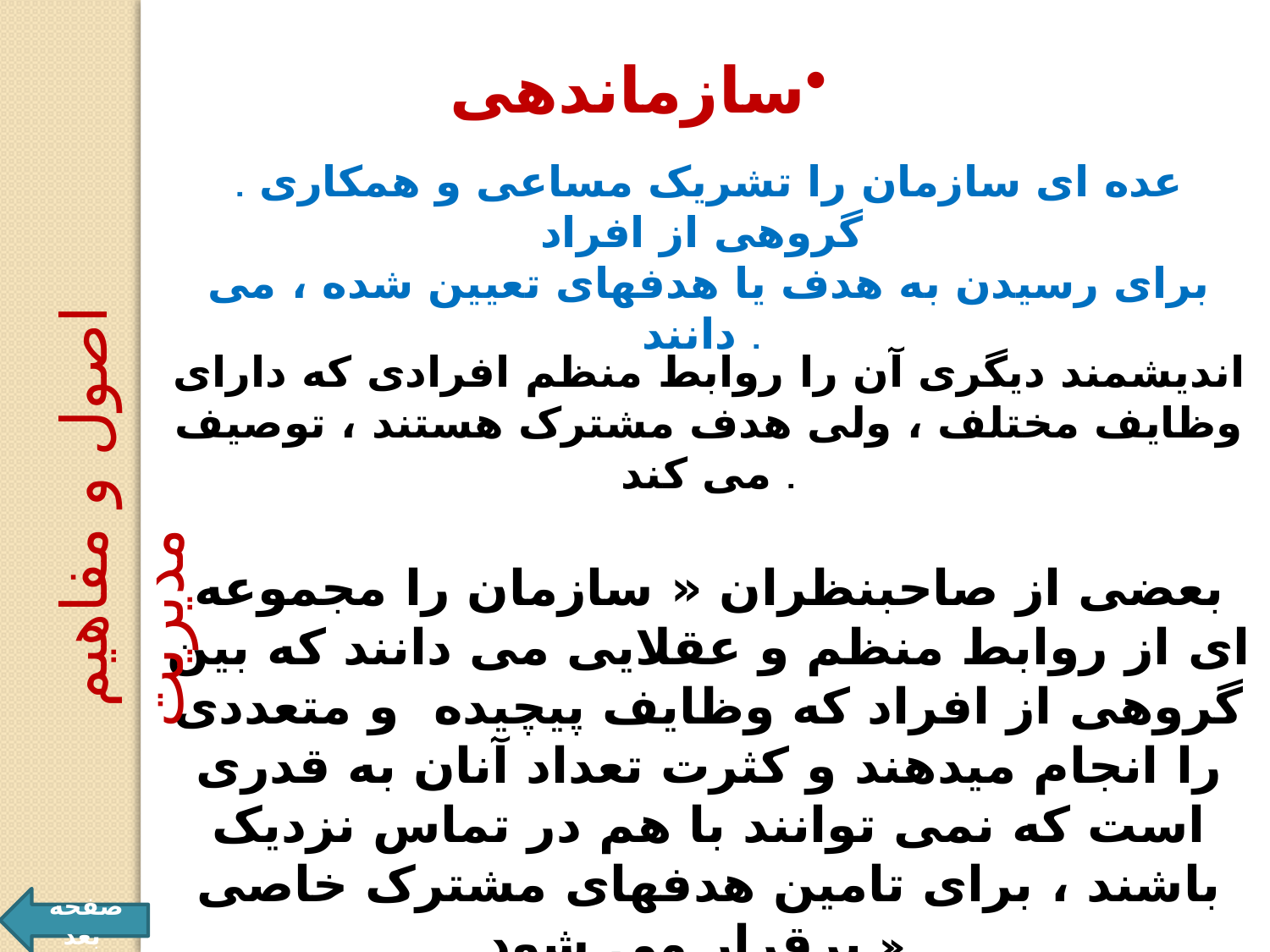

سازماندهی
. عده ای سازمان را تشریک مساعی و همکاری گروهی از افراد
برای رسیدن به هدف یا هدفهای تعیین شده ، می دانند .
اندیشمند دیگری آن را روابط منظم افرادی که دارای وظایف مختلف ، ولی هدف مشترک هستند ، توصیف می کند .
اصول و مفاهيم  مديريت
بعضی از صاحبنظران « سازمان را مجموعه ای از روابط منظم و عقلایی می دانند که بین گروهی از افراد که وظایف پیچیده  و متعددی را انجام میدهند و کثرت تعداد آنان به قدری است که نمی توانند با هم در تماس نزدیک باشند ، برای تامین هدفهای مشترک خاصی برقرار می شود ».
صفحه  بعد